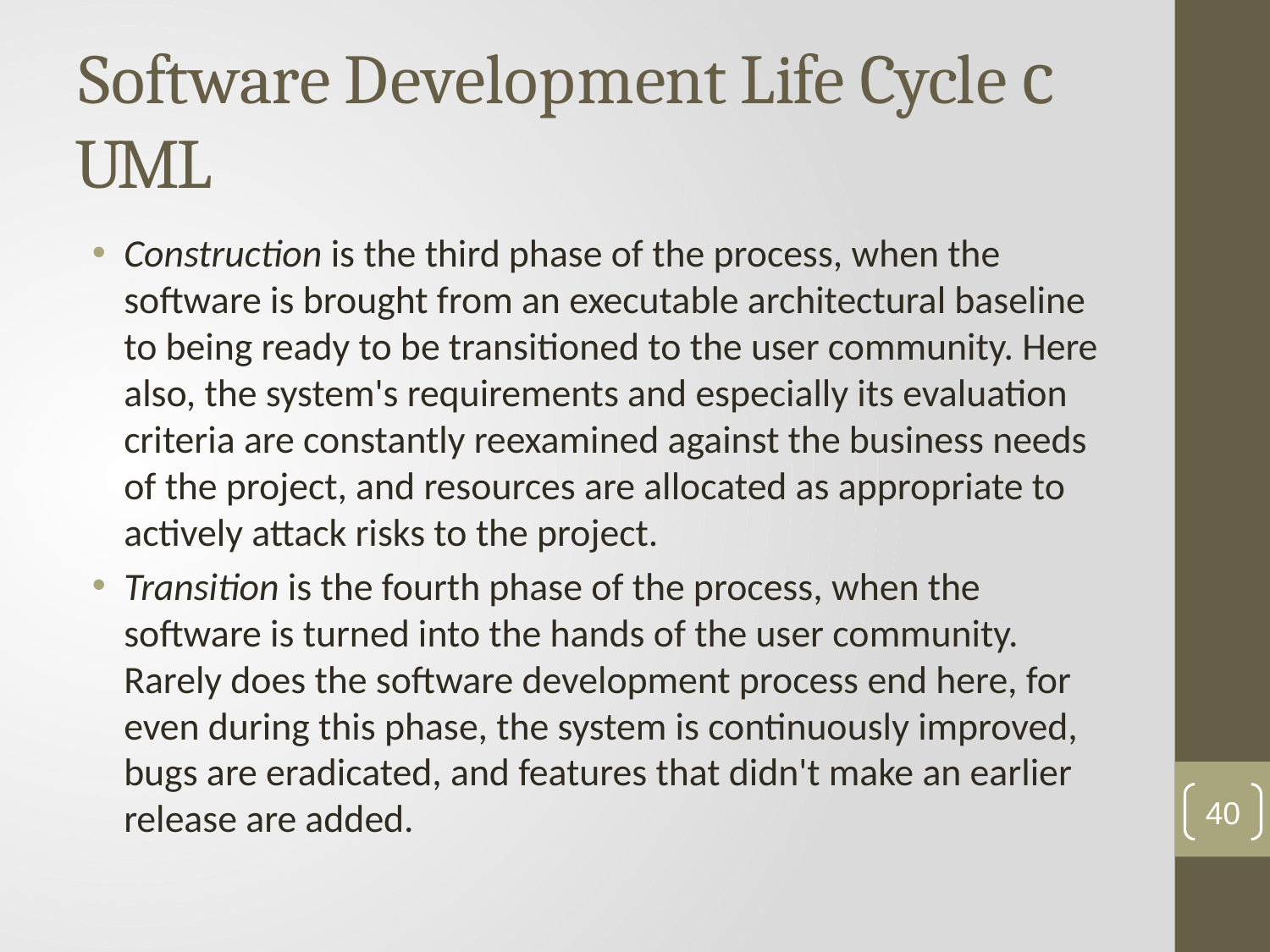

# Software Development Life Cycle с UML
Construction is the third phase of the process, when the software is brought from an executable architectural baseline to being ready to be transitioned to the user community. Here also, the system's requirements and especially its evaluation criteria are constantly reexamined against the business needs of the project, and resources are allocated as appropriate to actively attack risks to the project.
Transition is the fourth phase of the process, when the software is turned into the hands of the user community. Rarely does the software development process end here, for even during this phase, the system is continuously improved, bugs are eradicated, and features that didn't make an earlier release are added.

40